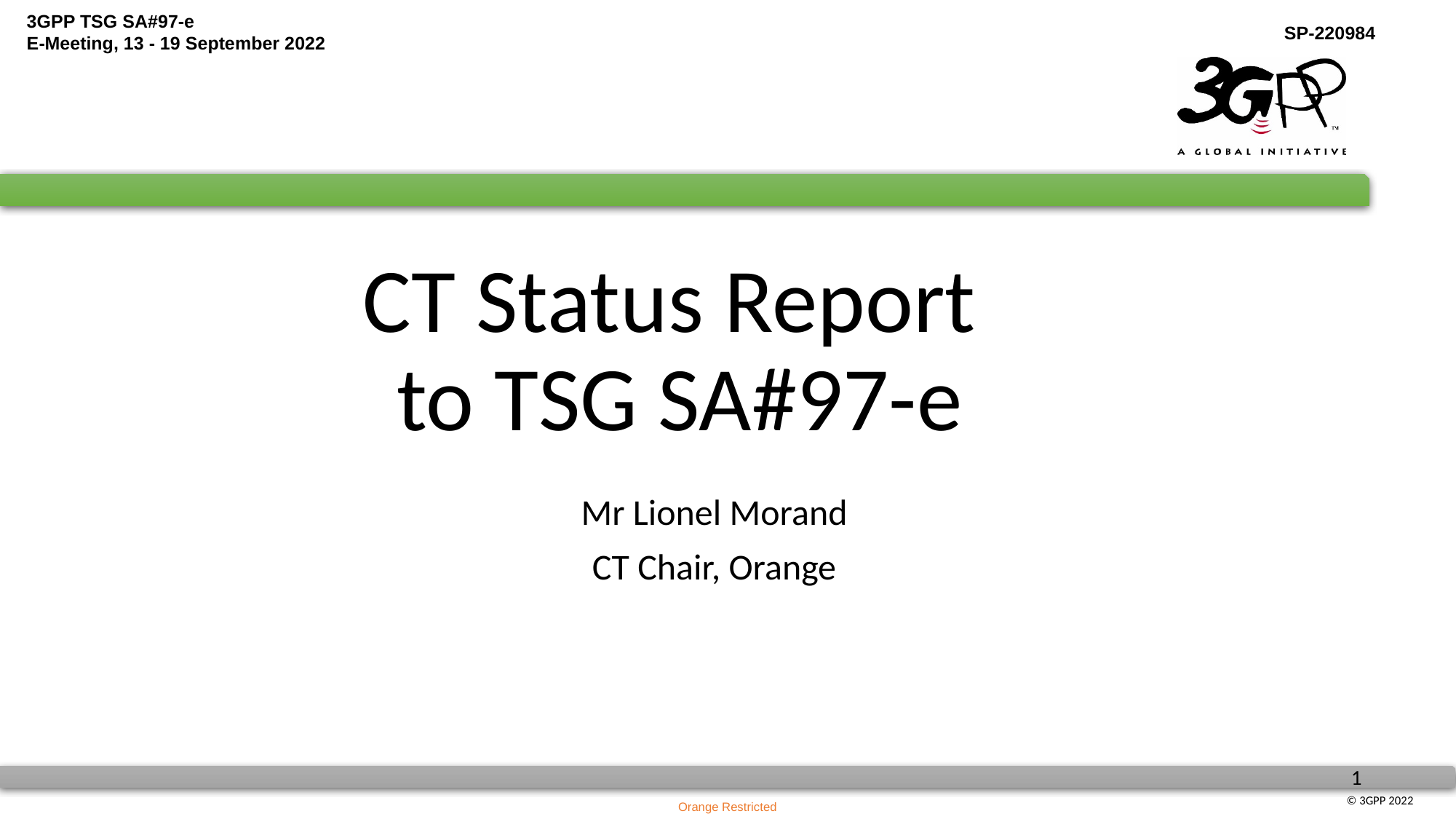

# CT Status Report to TSG SA#97-e
Mr Lionel Morand
CT Chair, Orange